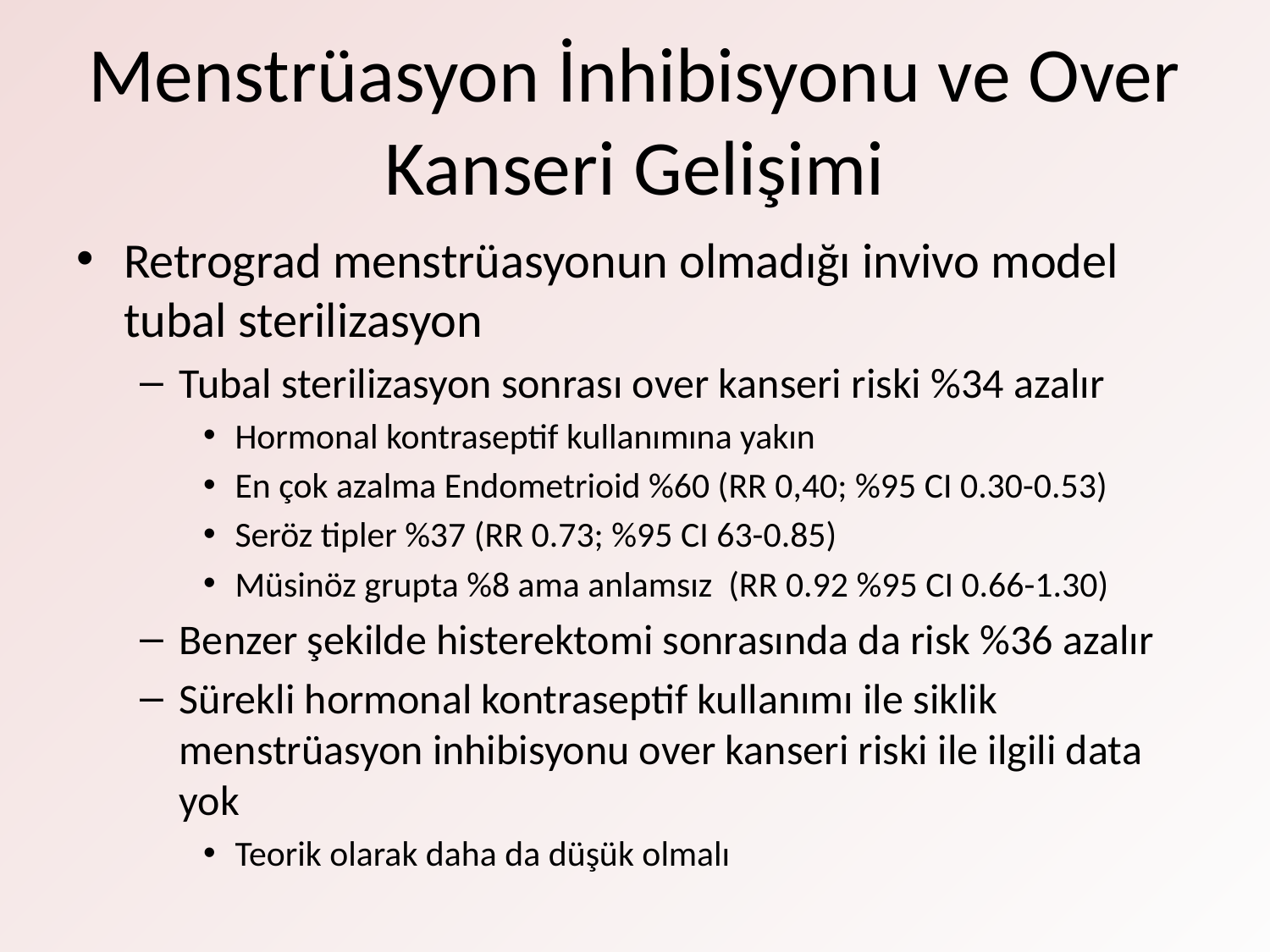

# Menstrüasyon İnhibisyonu ve Over Kanseri Gelişimi
Retrograd menstrüasyonun olmadığı invivo model tubal sterilizasyon
Tubal sterilizasyon sonrası over kanseri riski %34 azalır
Hormonal kontraseptif kullanımına yakın
En çok azalma Endometrioid %60 (RR 0,40; %95 CI 0.30-0.53)
Seröz tipler %37 (RR 0.73; %95 CI 63-0.85)
Müsinöz grupta %8 ama anlamsız  (RR 0.92 %95 CI 0.66-1.30)
Benzer şekilde histerektomi sonrasında da risk %36 azalır
Sürekli hormonal kontraseptif kullanımı ile siklik menstrüasyon inhibisyonu over kanseri riski ile ilgili data yok
Teorik olarak daha da düşük olmalı